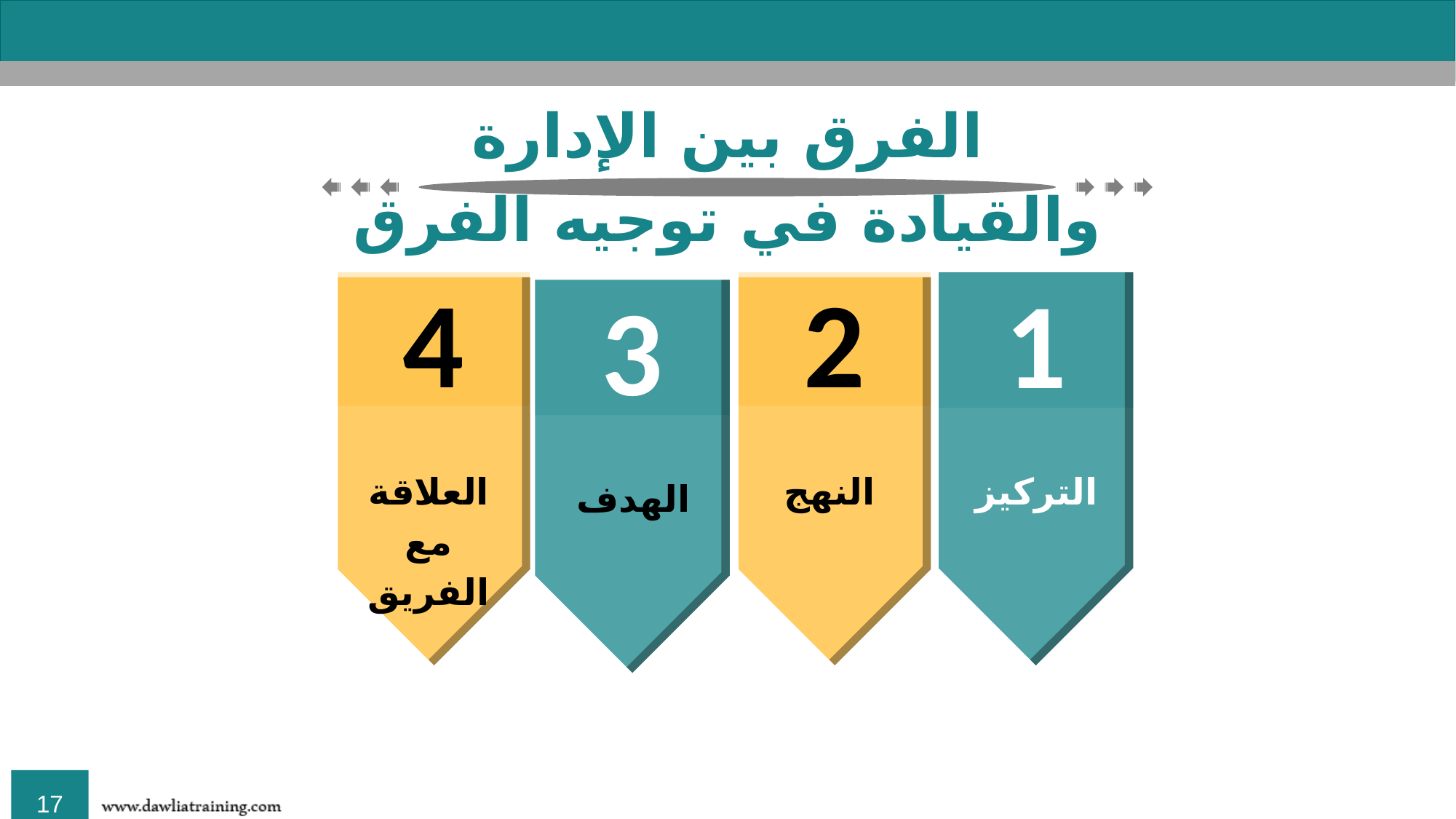

الفرق بين الإدارة والقيادة في توجيه الفرق

4

العلاقة مع الفريق
2

النهج
1

التركيز
3

الهدف